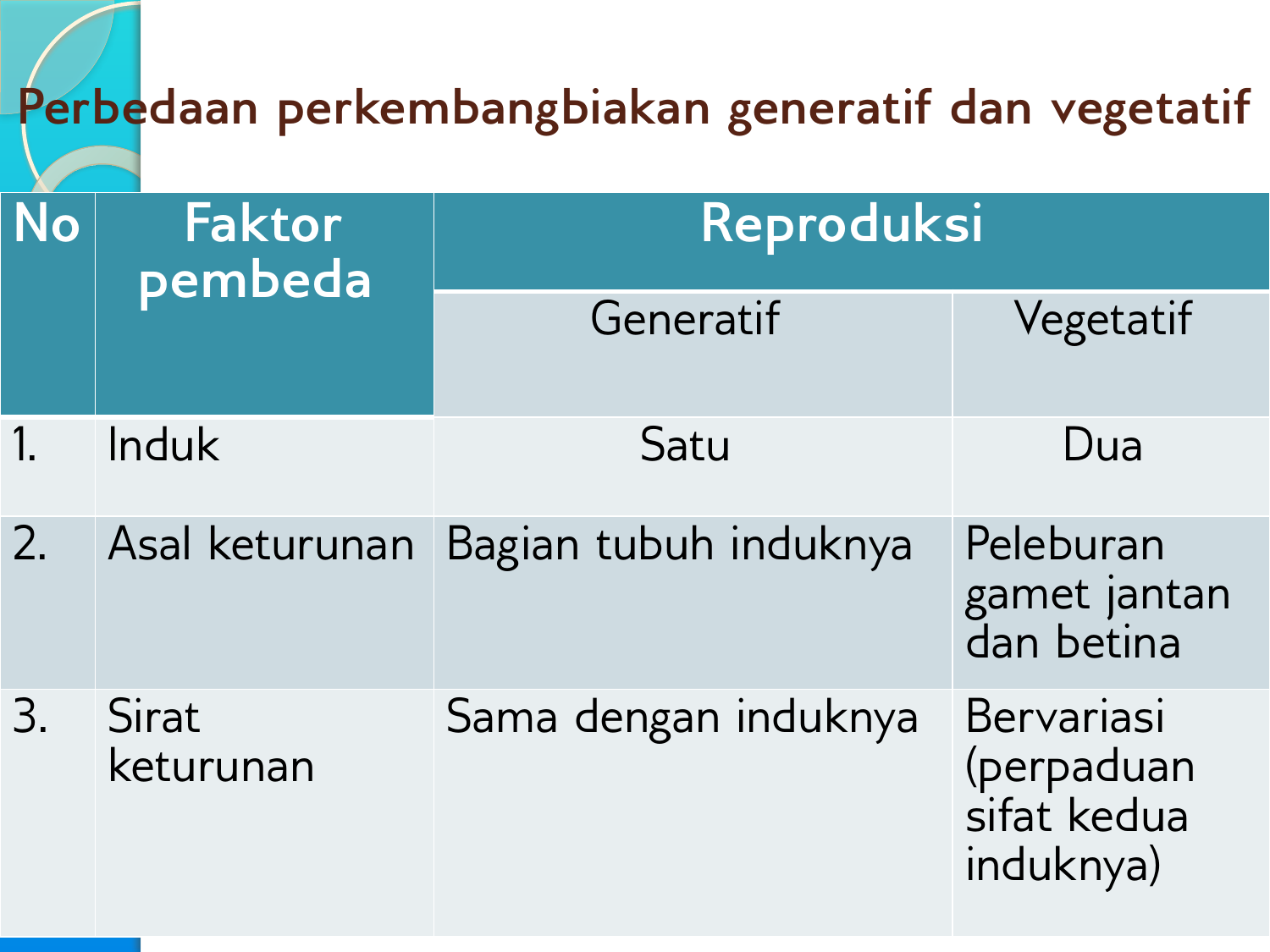

# Perbedaan perkembangbiakan generatif dan vegetatif
| No | Faktor pembeda | Reproduksi |  |
| --- | --- | --- | --- |
|  |  | Generatif | Vegetatif |
| 1. | Induk | Satu | Dua |
| 2. | Asal keturunan | Bagian tubuh induknya | Peleburan gamet jantan dan betina |
| 3. | Sirat keturunan | Sama dengan induknya | Bervariasi (perpaduan sifat kedua induknya) |